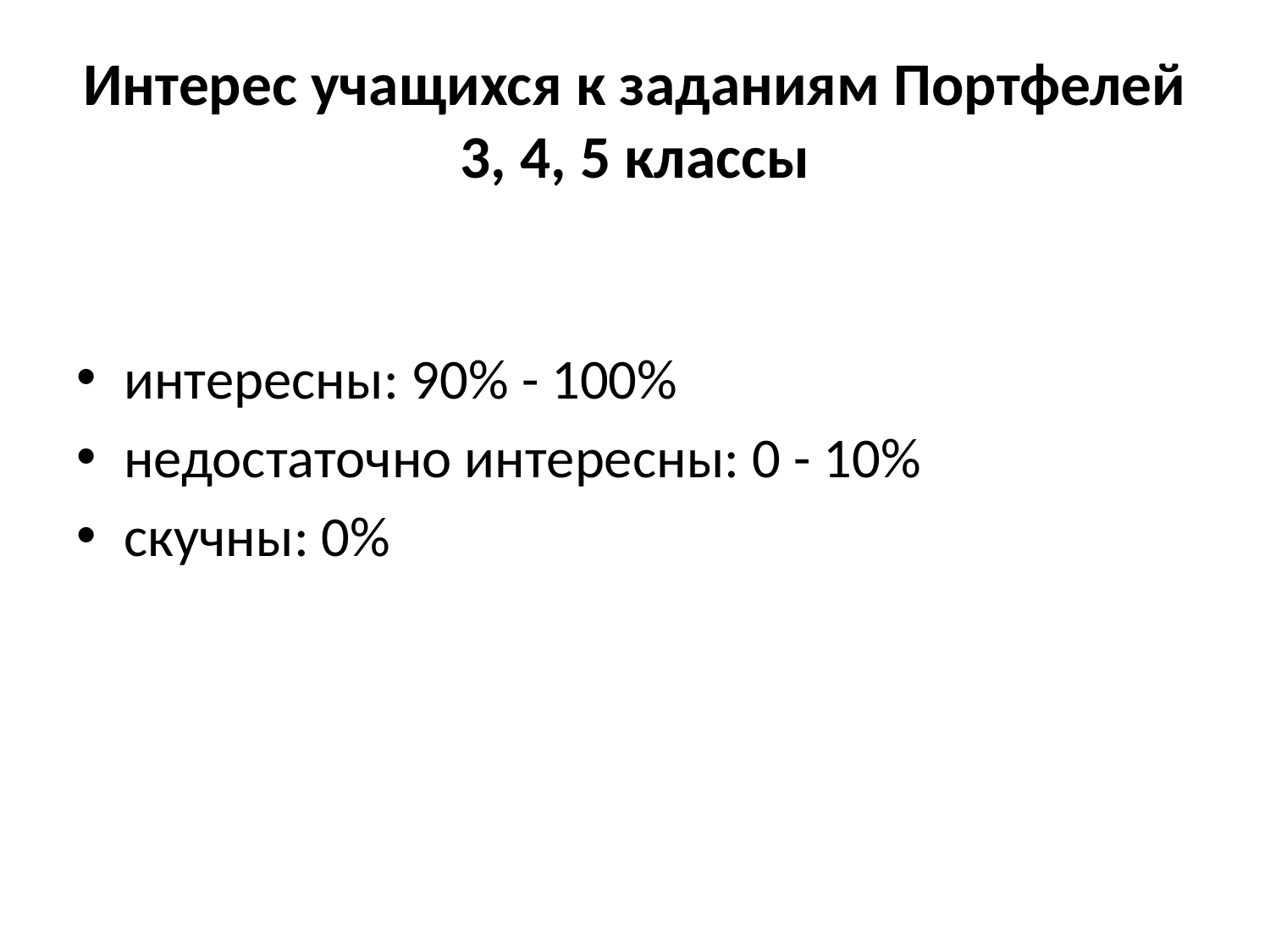

# Интерес учащихся к заданиям Портфелей 3, 4, 5 классы
интересны: 90% - 100%
недостаточно интересны: 0 - 10%
скучны: 0%